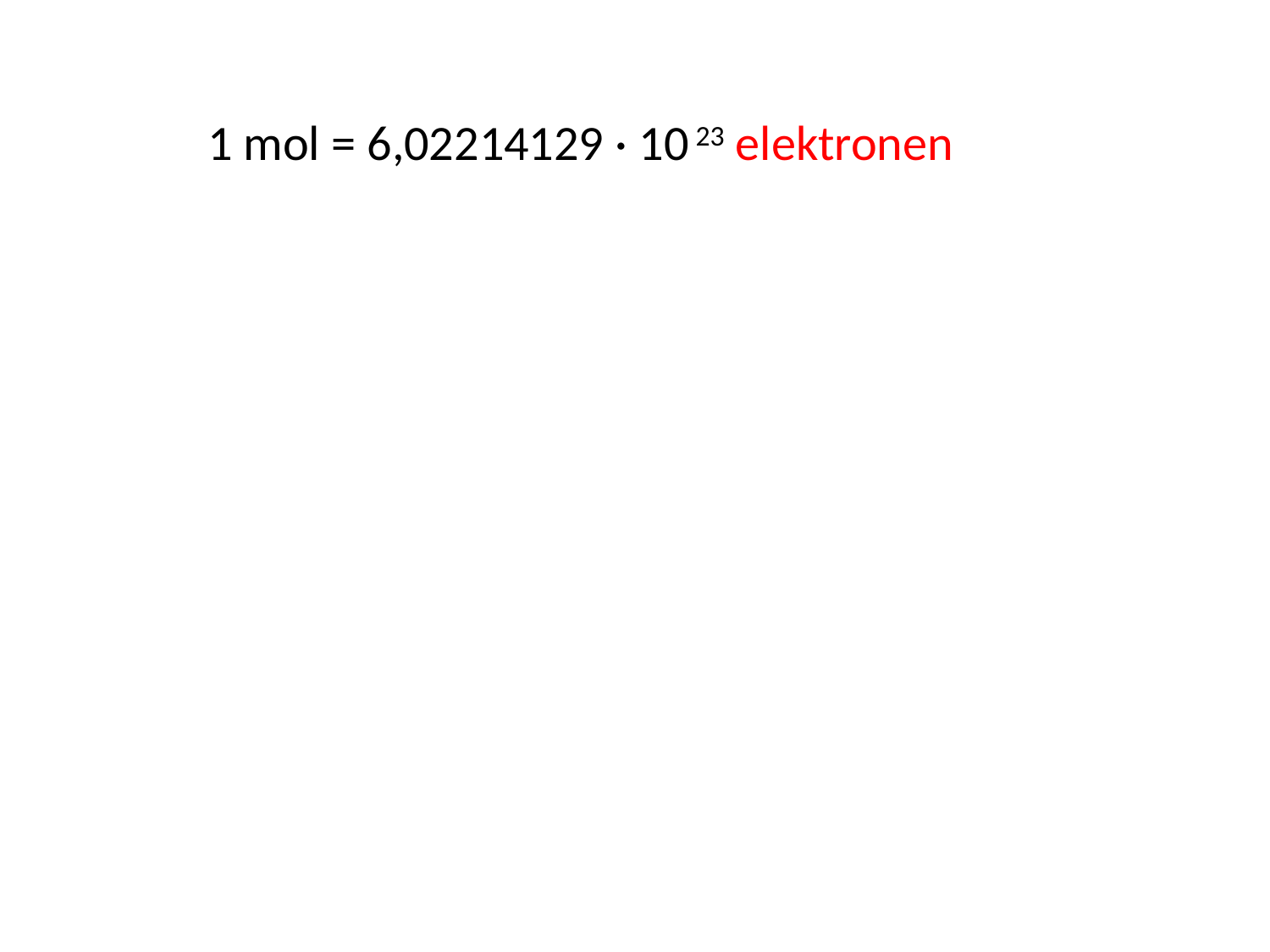

1 mol = 6,02214129 · 10 23 elektronen